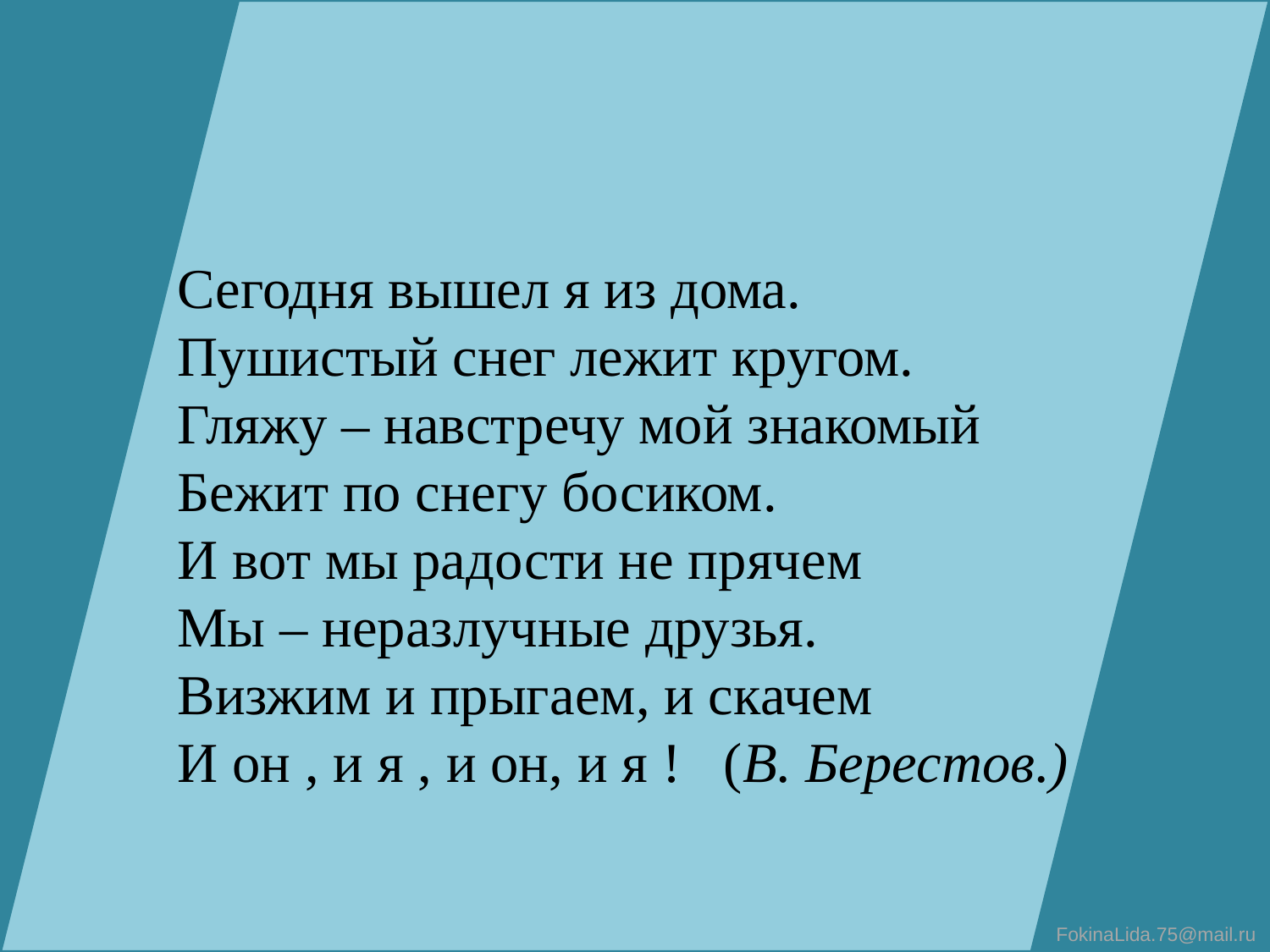

Сегодня вышел я из дома.
Пушистый снег лежит кругом.
Гляжу – навстречу мой знакомый
Бежит по снегу босиком.
И вот мы радости не прячем
Мы – неразлучные друзья.
Визжим и прыгаем, и скачем
И он , и я , и он, и я !   (В. Берестов.)